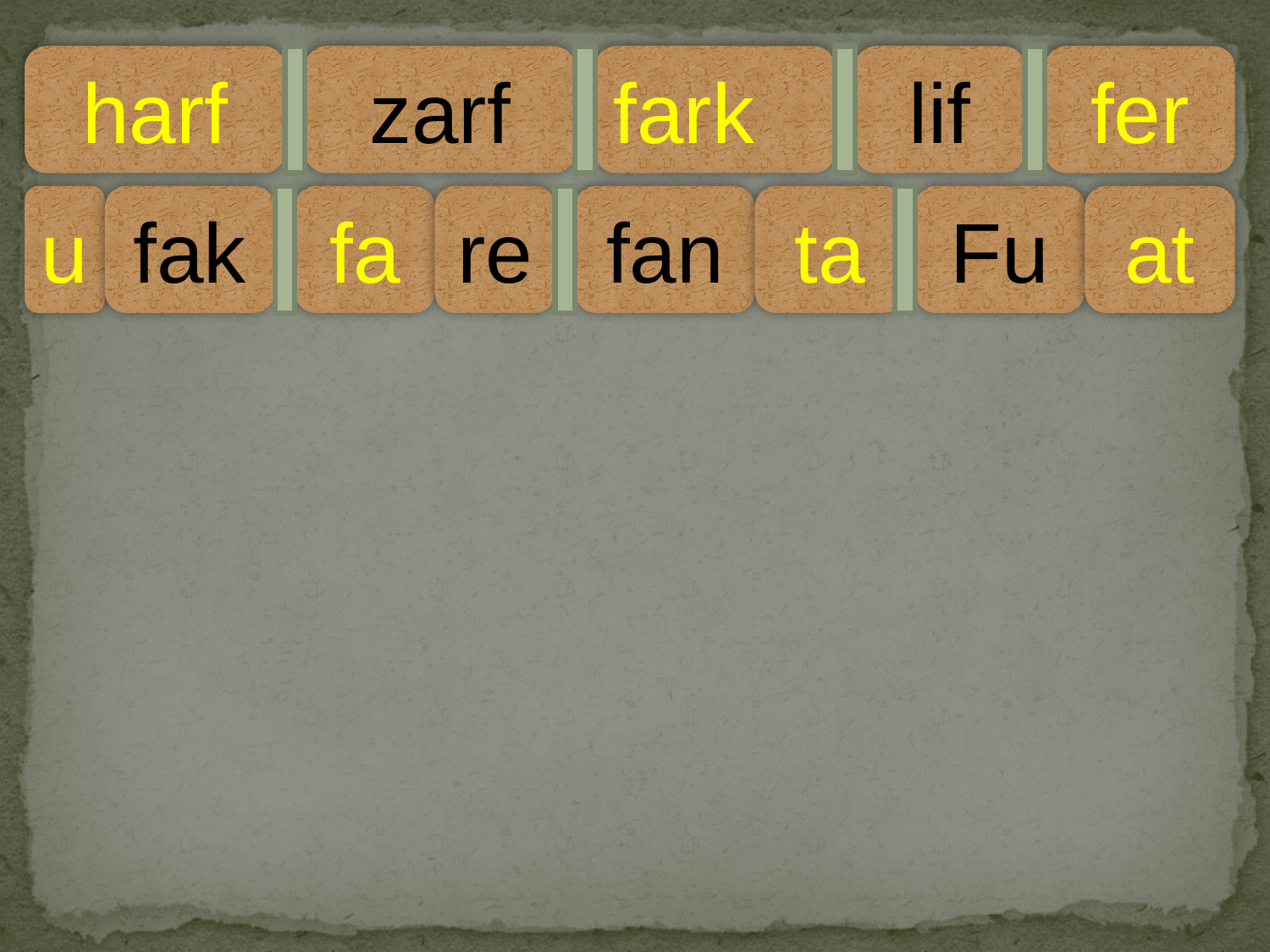

harf

zarf

fark

lif

fer
u
fak

fa
re

fan
ta

Fu
at